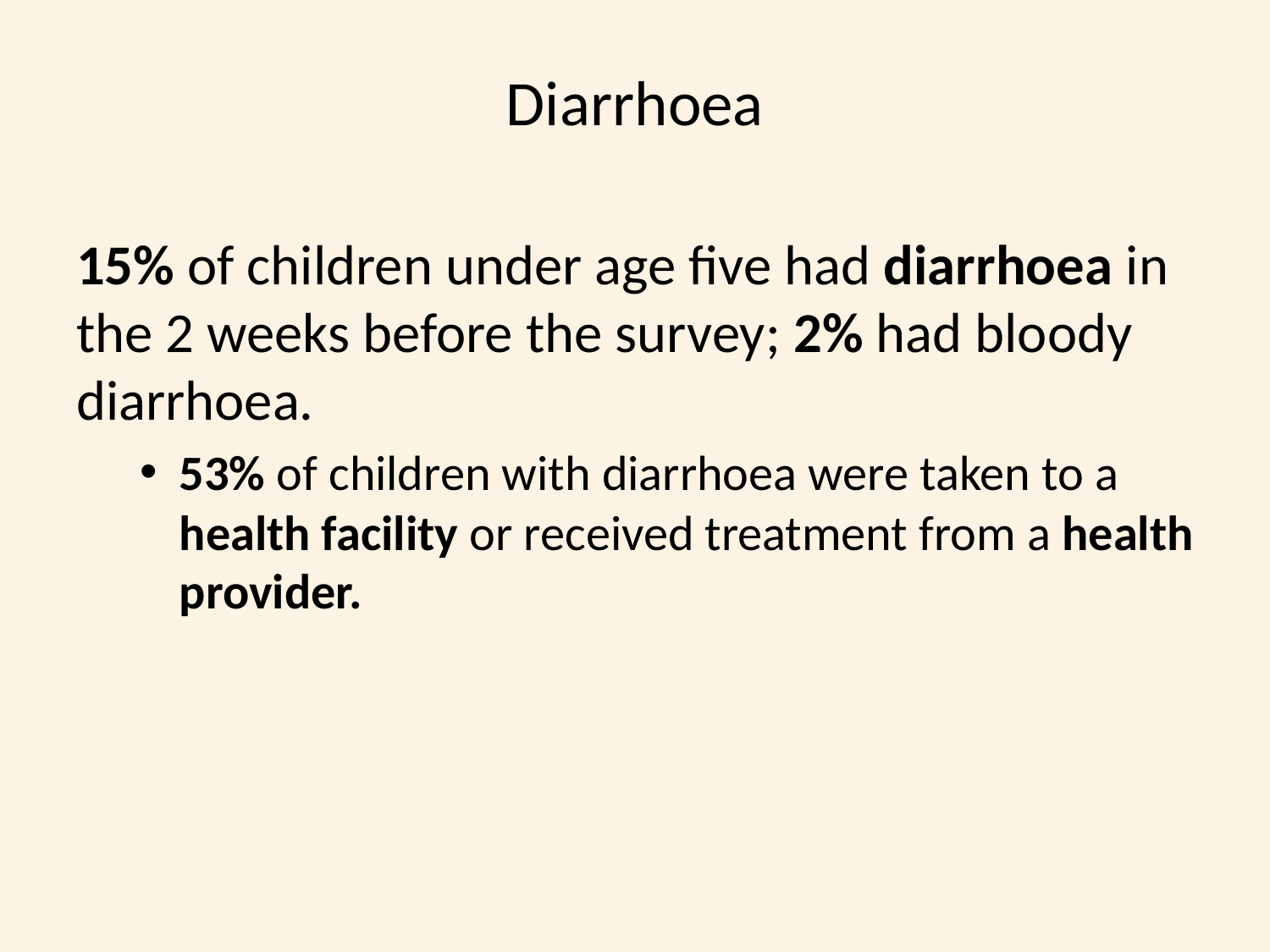

# Diarrhoea
15% of children under age five had diarrhoea in the 2 weeks before the survey; 2% had bloody diarrhoea.
53% of children with diarrhoea were taken to a health facility or received treatment from a health provider.